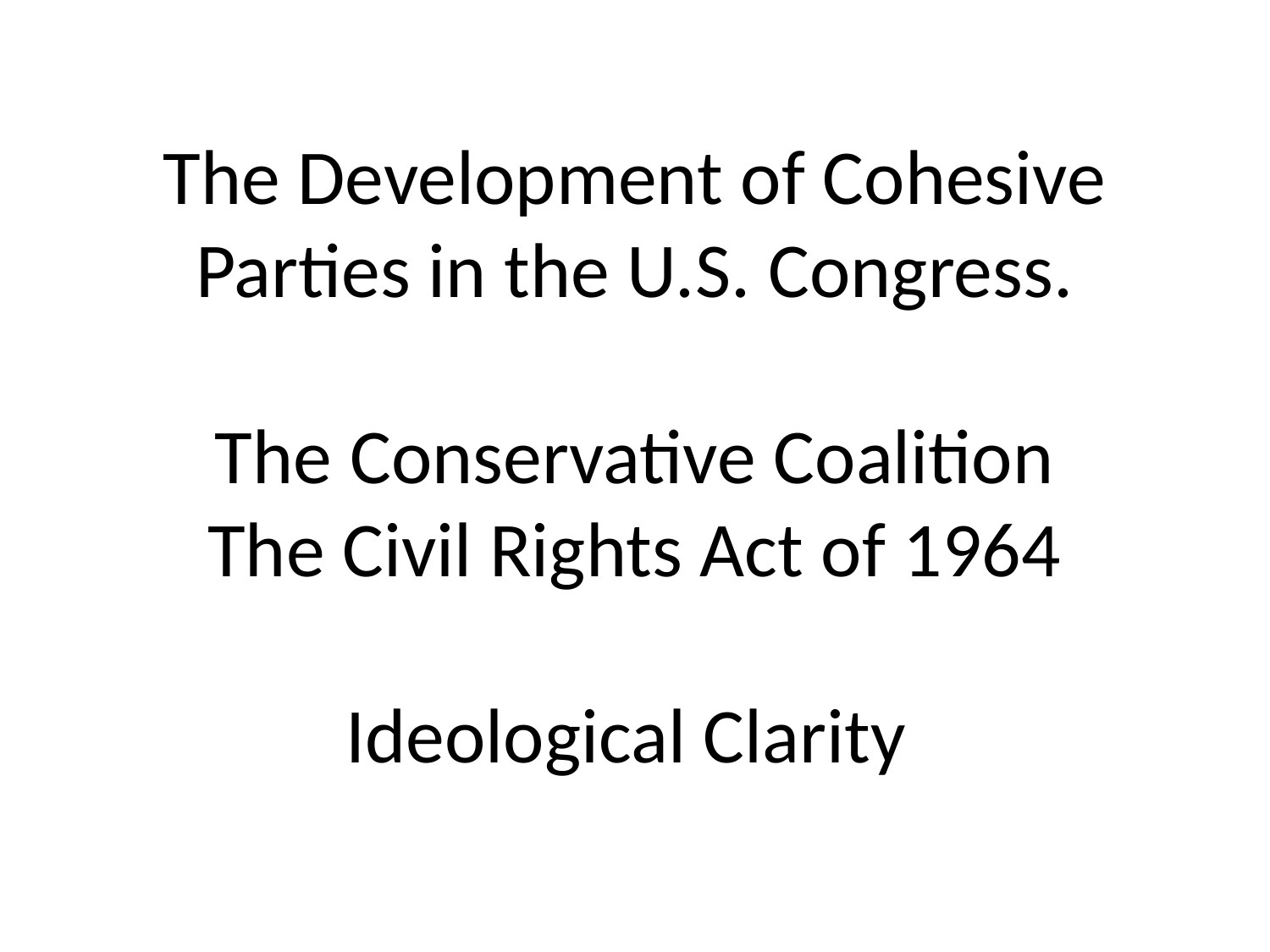

# The Development of Cohesive Parties in the U.S. Congress. The Conservative Coalition The Civil Rights Act of 1964 Ideological Clarity